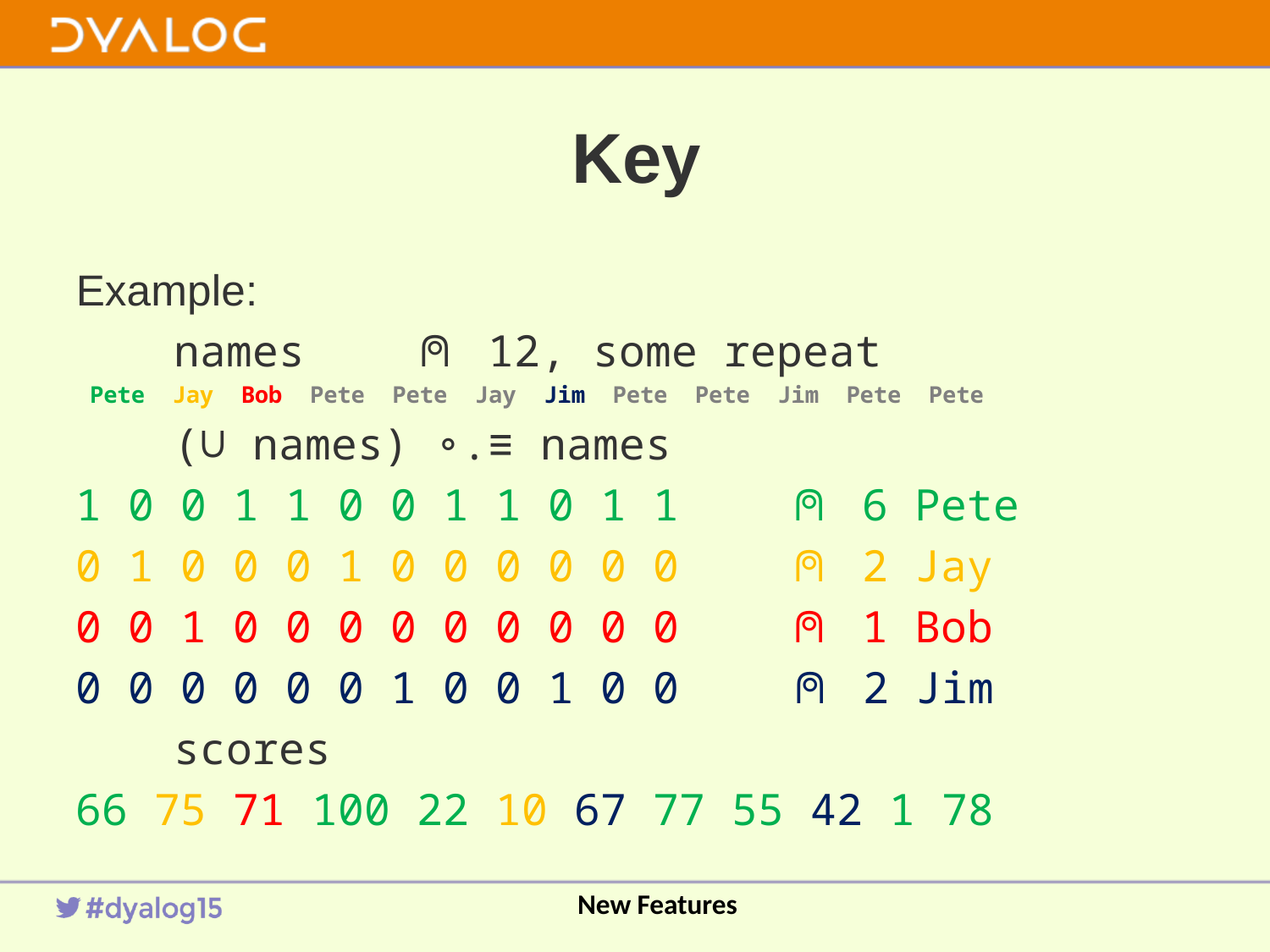

# Key
Example:
	names    ⍝ 12, some repeat
 Pete  Jay  Bob  Pete  Pete  Jay  Jim  Pete  Pete  Jim  Pete  Pete
	(∪ names) ∘.≡ names
1 0 0 1 1 0 0 1 1 0 1 1    ⍝ 6 Pete
0 1 0 0 0 1 0 0 0 0 0 0    ⍝ 2 Jay
0 0 1 0 0 0 0 0 0 0 0 0    ⍝ 1 Bob
0 0 0 0 0 0 1 0 0 1 0 0    ⍝ 2 Jim
	scores
66 75 71 100 22 10 67 77 55 42 1 78
New Features